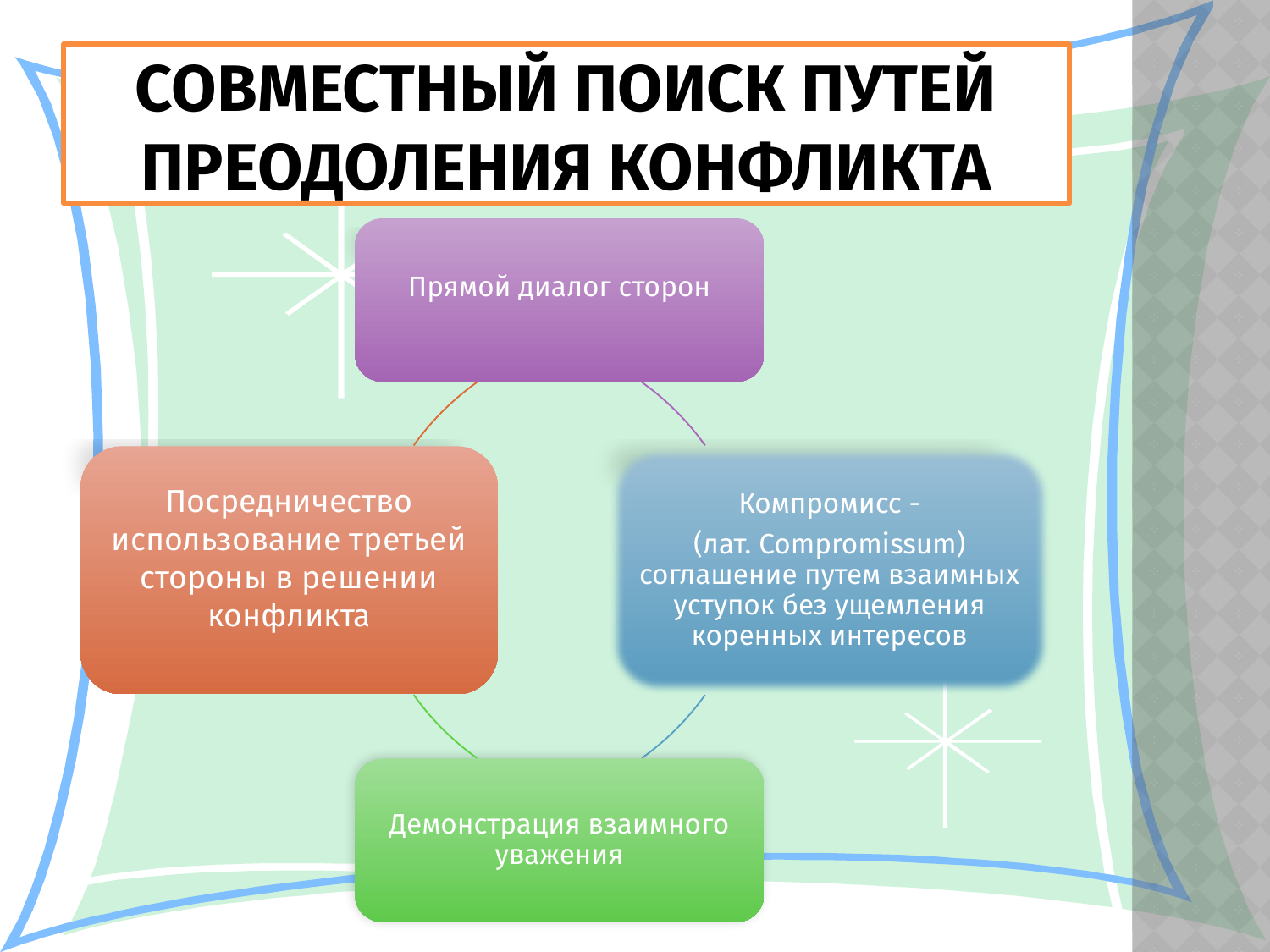

# Совместный поиск путей преодоления конфликта
Прямой диалог сторон

Компромисс -
(лат. Compromissum) соглашение путем взаимных уступок без ущемления коренных интересов
Демонстрация взаимного уважения
Посредничество использование третьей стороны в решении конфликта